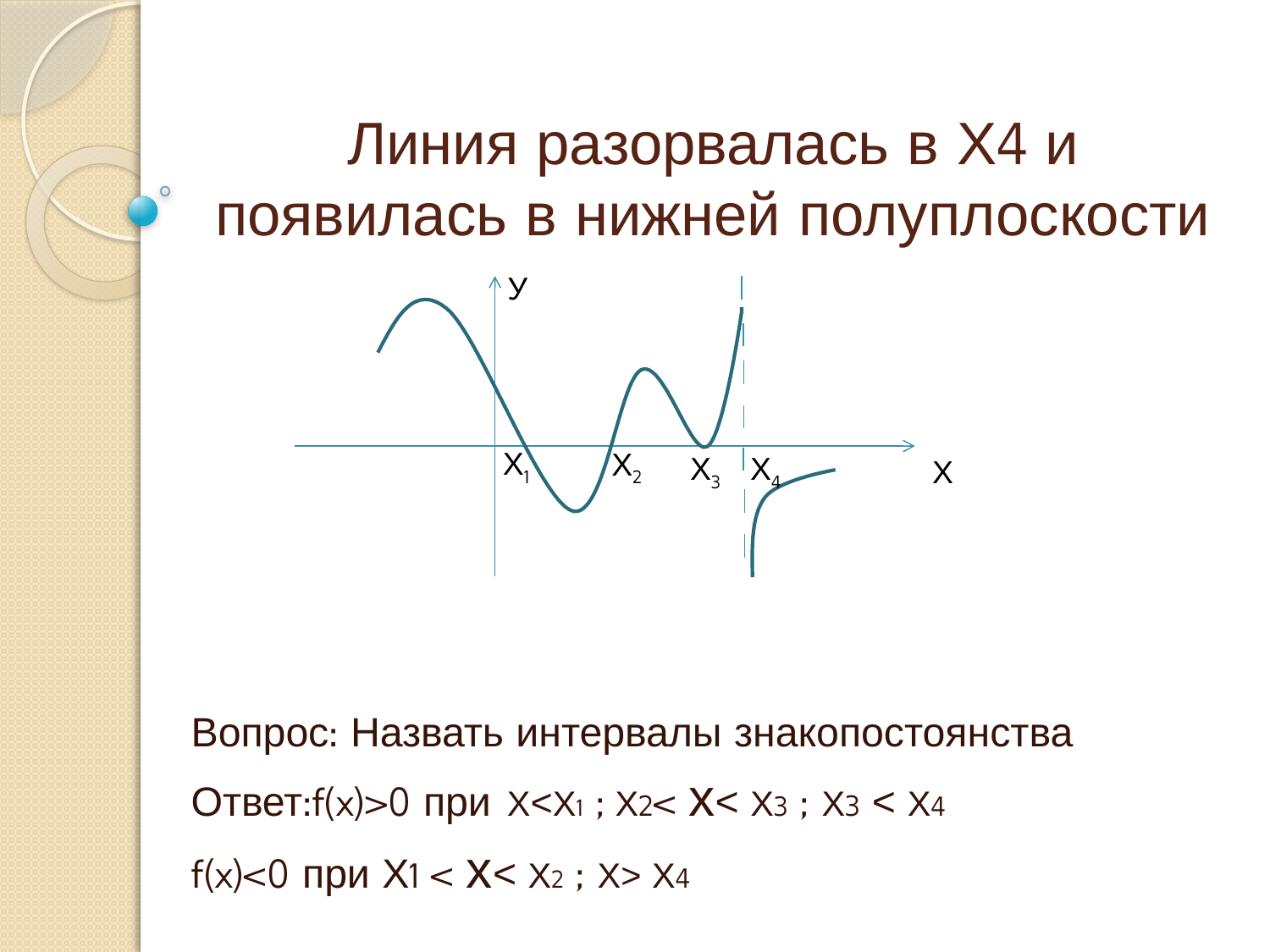

# Линия разорвалась в Х4 и появилась в нижней полуплоскости
У

Х1
Х2
Х3
Х4
Х

Вопрос: Назвать интервалы знакопостоянства
Ответ:f(x)>0 при X<Х1 ; Х2< x< Х3 ; Х3 < Х4
f(x)<0 при Х1 < x< Х2 ; X> Х4